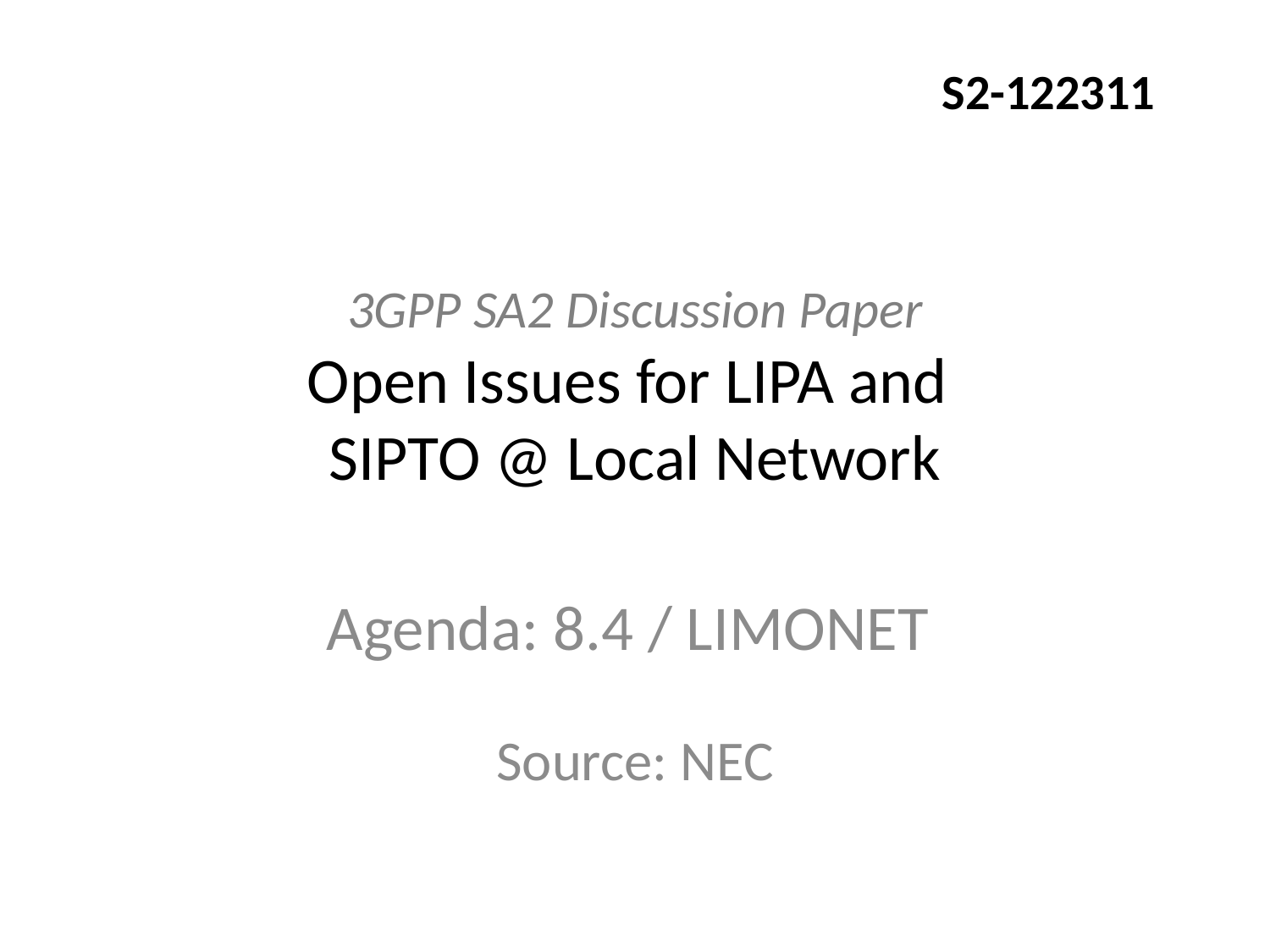

S2-122311
# 3GPP SA2 Discussion Paper Open Issues for LIPA and SIPTO @ Local Network
Agenda: 8.4 / LIMONET

Source: NEC